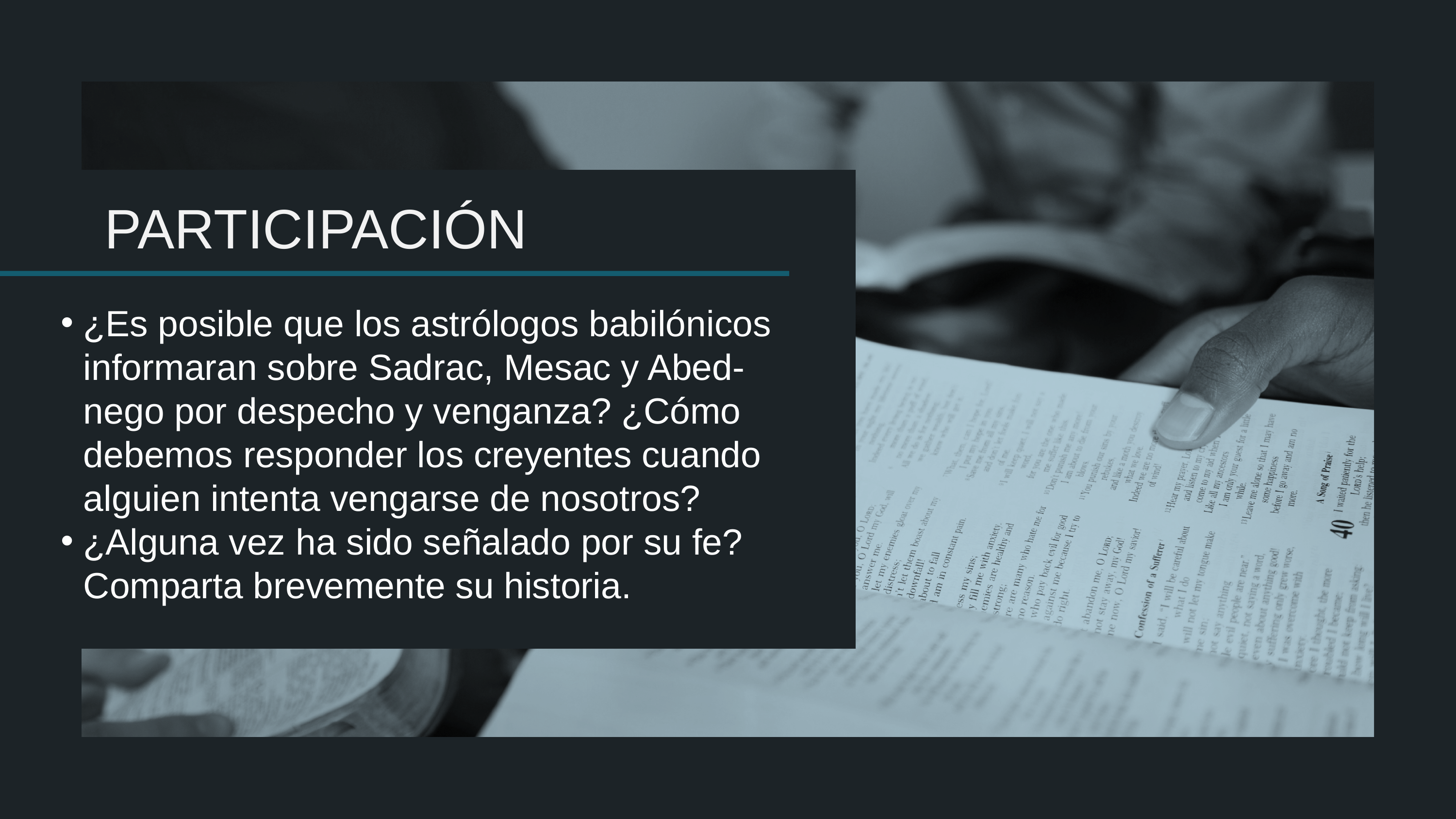

¿Es posible que los astrólogos babilónicos informaran sobre Sadrac, Mesac y Abed-nego por despecho y venganza? ¿Cómo debemos responder los creyentes cuando alguien intenta vengarse de nosotros?
¿Alguna vez ha sido señalado por su fe? Comparta brevemente su historia.